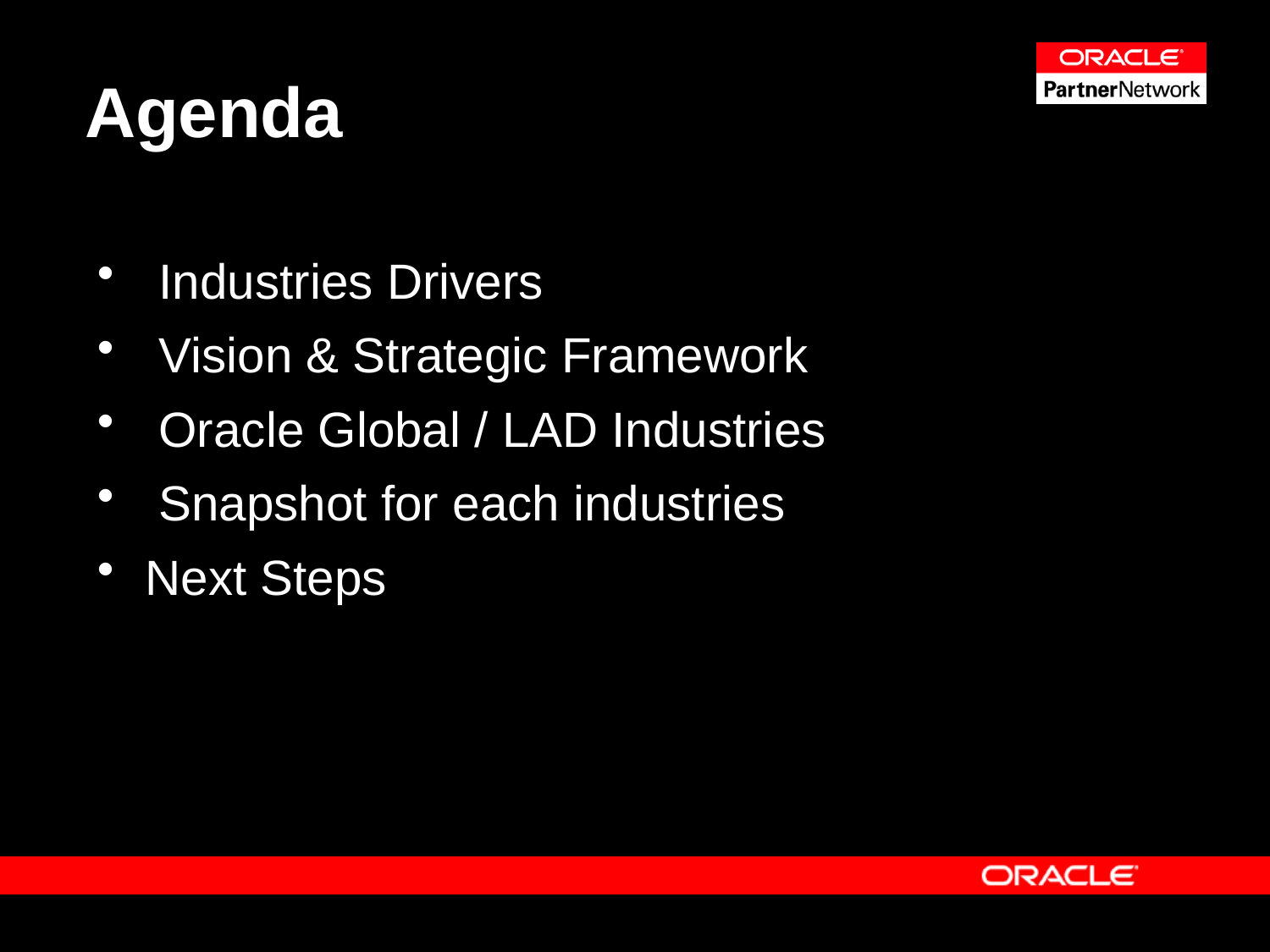

# Agenda
 Industries Drivers
 Vision & Strategic Framework
 Oracle Global / LAD Industries
 Snapshot for each industries
Next Steps